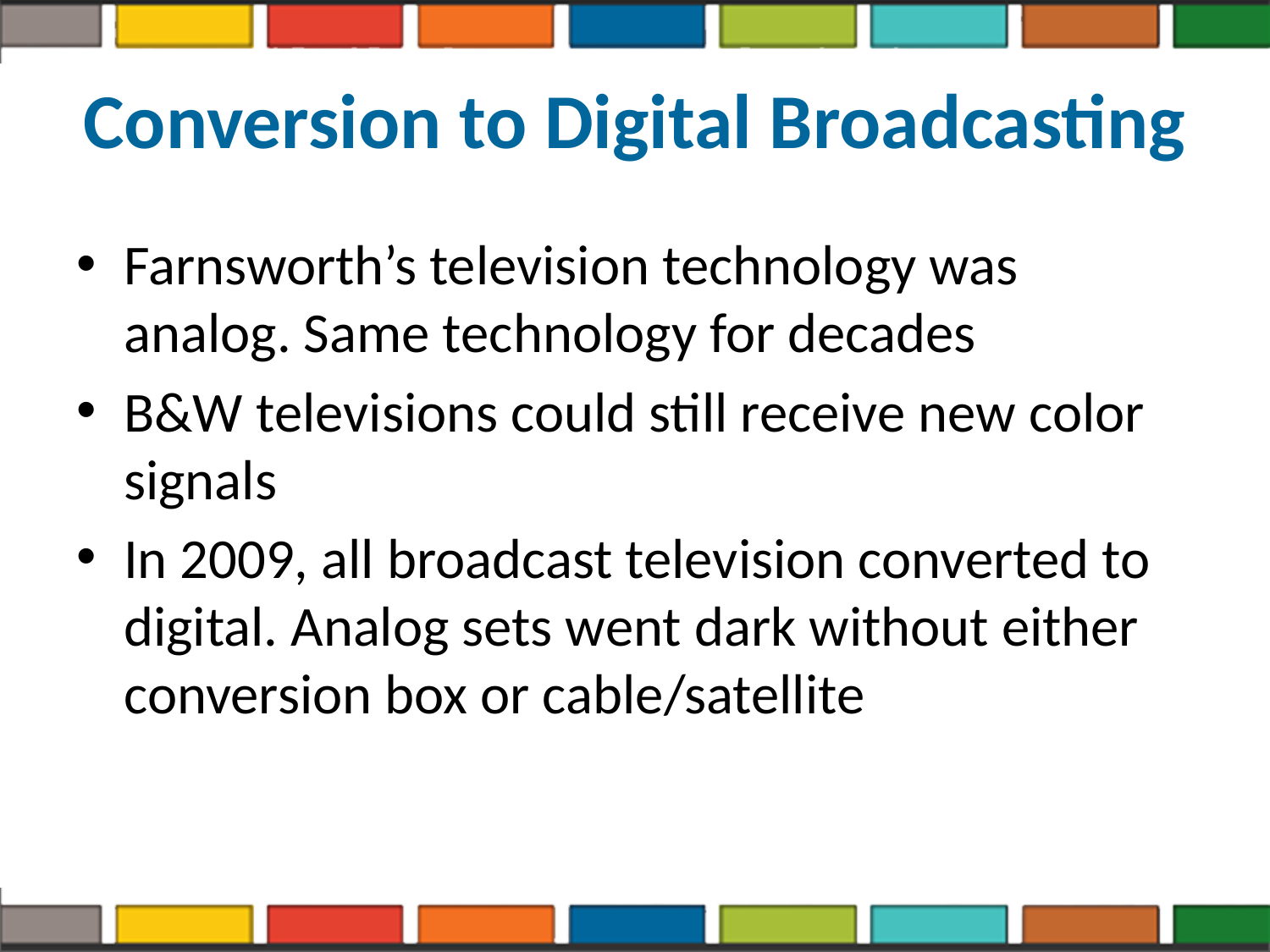

# Conversion to Digital Broadcasting
Farnsworth’s television technology was analog. Same technology for decades
B&W televisions could still receive new color signals
In 2009, all broadcast television converted to digital. Analog sets went dark without either conversion box or cable/satellite